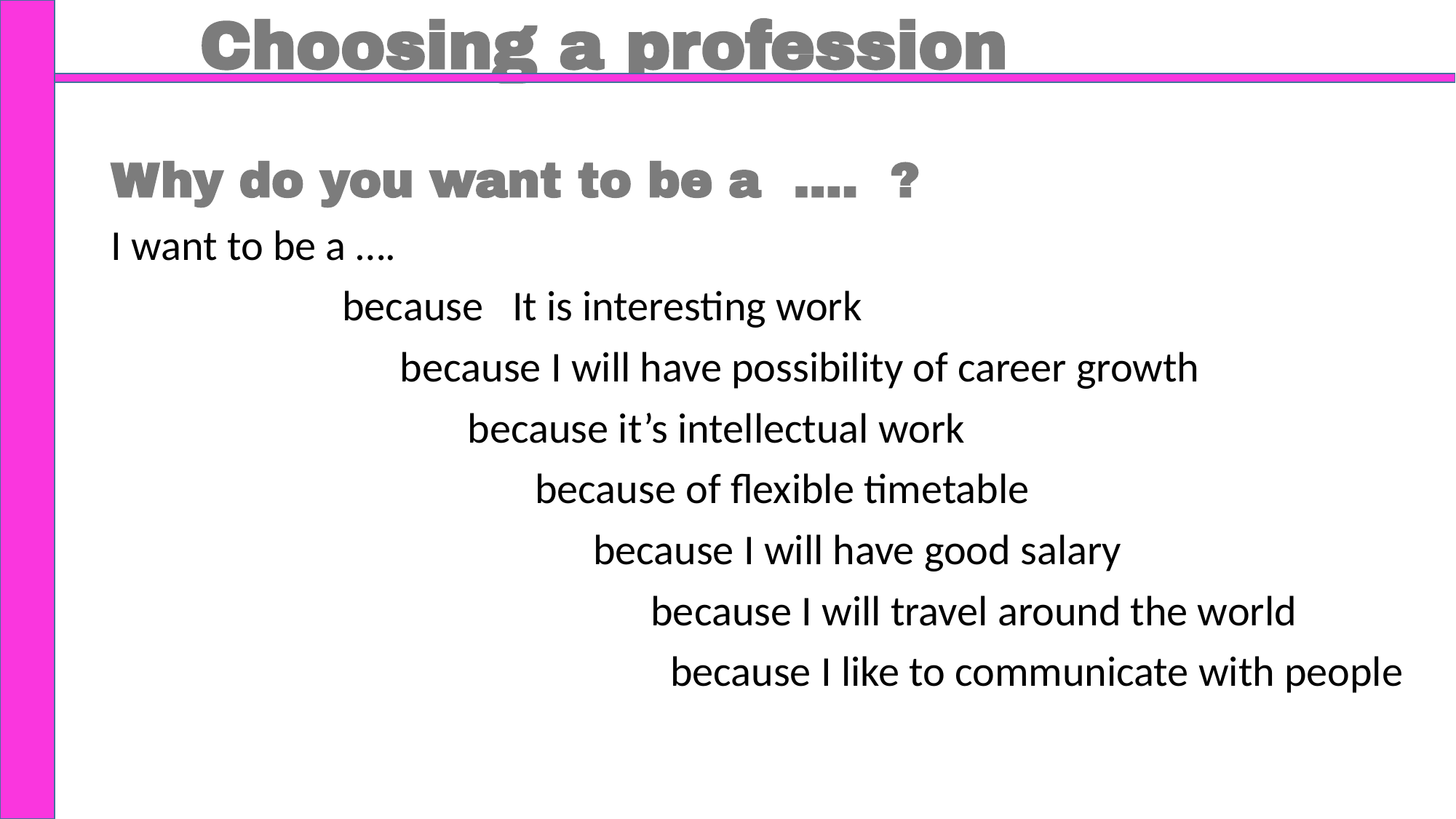

# Choosing a profession Why do you want to be a  ….  ?

I want to be a ….
                        because   It is interesting work
                              because I will have possibility of career growth
                                     because it’s intellectual work
                                            because of flexible timetable
                                                  because I will have good salary
                                                        because I will travel around the world
                                                          because I like to communicate with people